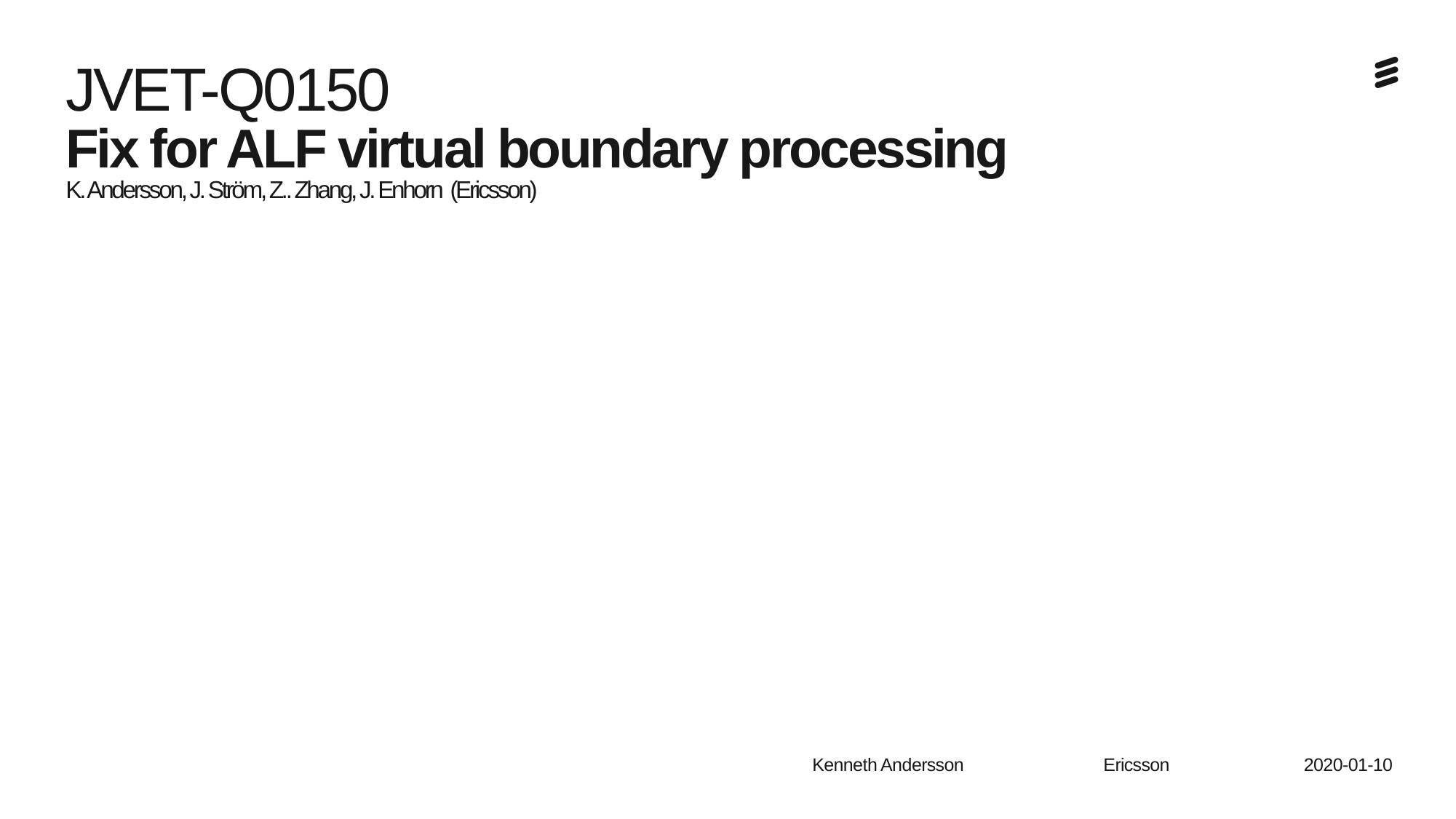

# JVET-Q0150 Fix for ALF virtual boundary processing K. Andersson, J. Ström, Z.. Zhang, J. Enhorn  (Ericsson)

Ericsson
2020-01-10
Kenneth Andersson